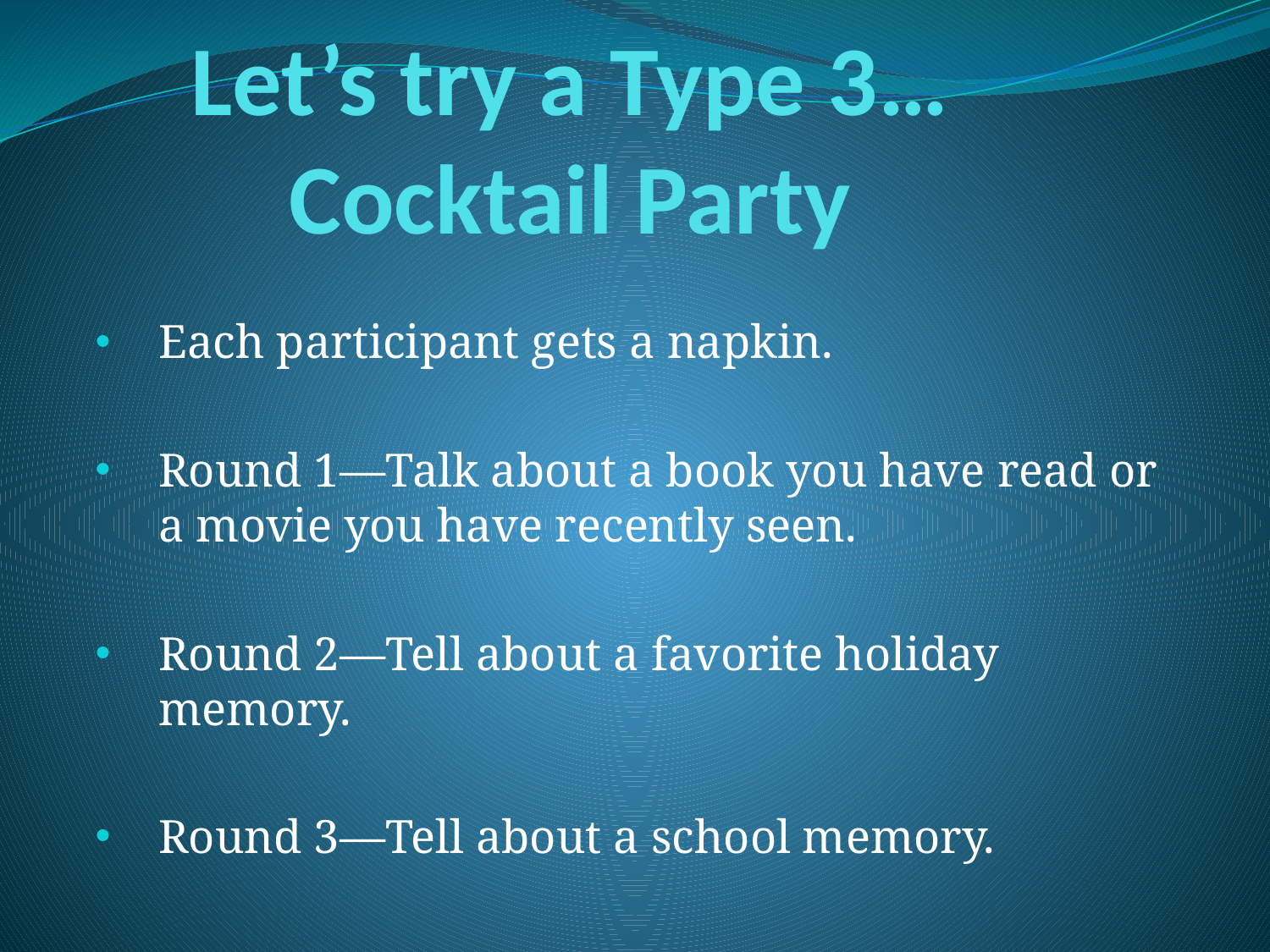

# Let’s try a Type 3…Cocktail Party
Each participant gets a napkin.

Round 1—Talk about a book you have read or a movie you have recently seen.

Round 2—Tell about a favorite holiday memory.

Round 3—Tell about a school memory.